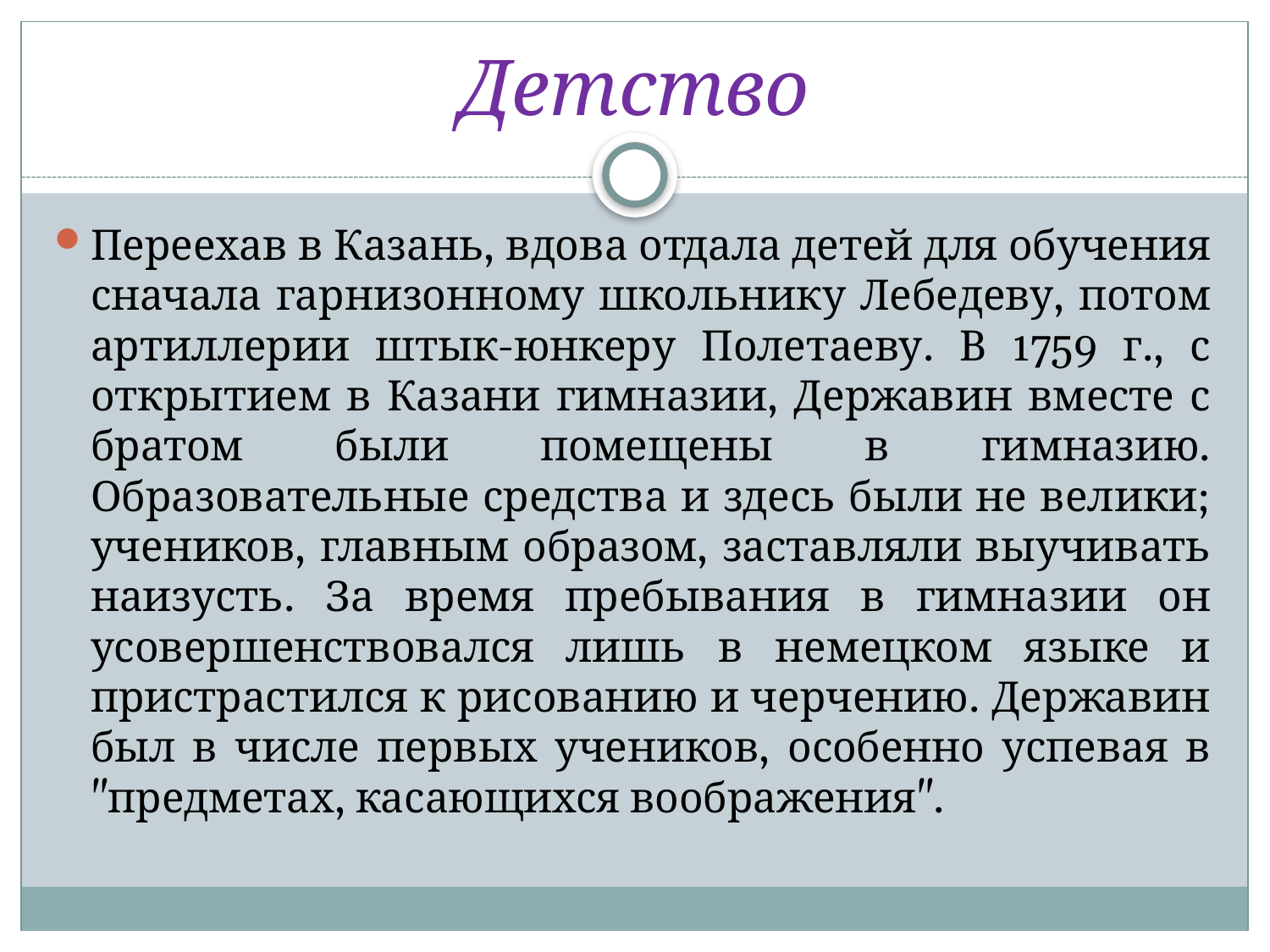

# Детство
Переехав в Казань, вдова отдала детей для обучения сначала гарнизонному школьнику Лебедеву, потом артиллерии штык-юнкеру Полетаеву. В 1759 г., с открытием в Казани гимназии, Державин вместе с братом были помещены в гимназию. Образовательные средства и здесь были не велики; учеников, главным образом, заставляли выучивать наизусть. За время пребывания в гимназии он усовершенствовался лишь в немецком языке и пристрастился к рисованию и черчению. Державин был в числе первых учеников, особенно успевая в "предметах, касающихся воображения".